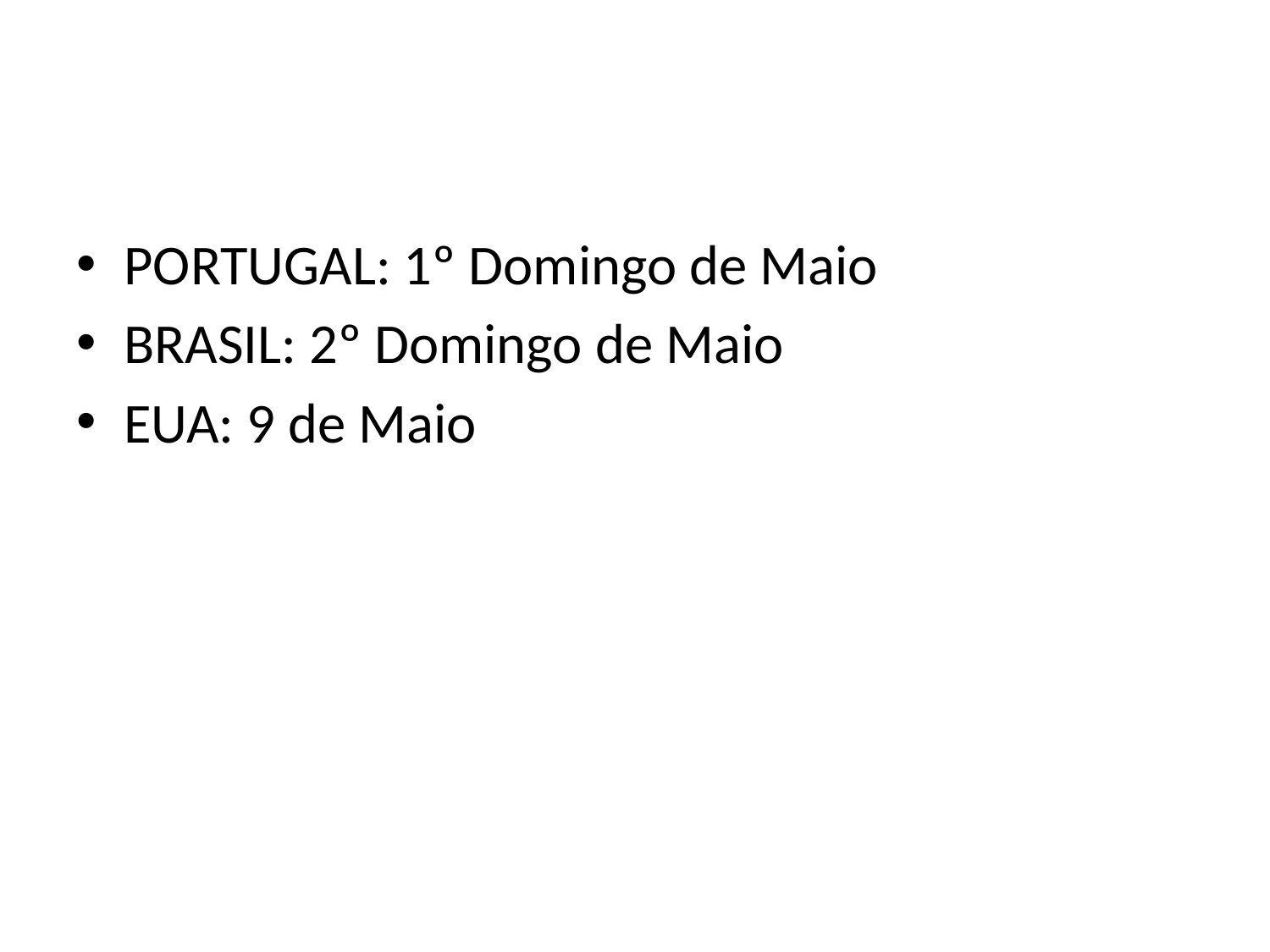

#
PORTUGAL: 1º Domingo de Maio
BRASIL: 2º Domingo de Maio
EUA: 9 de Maio